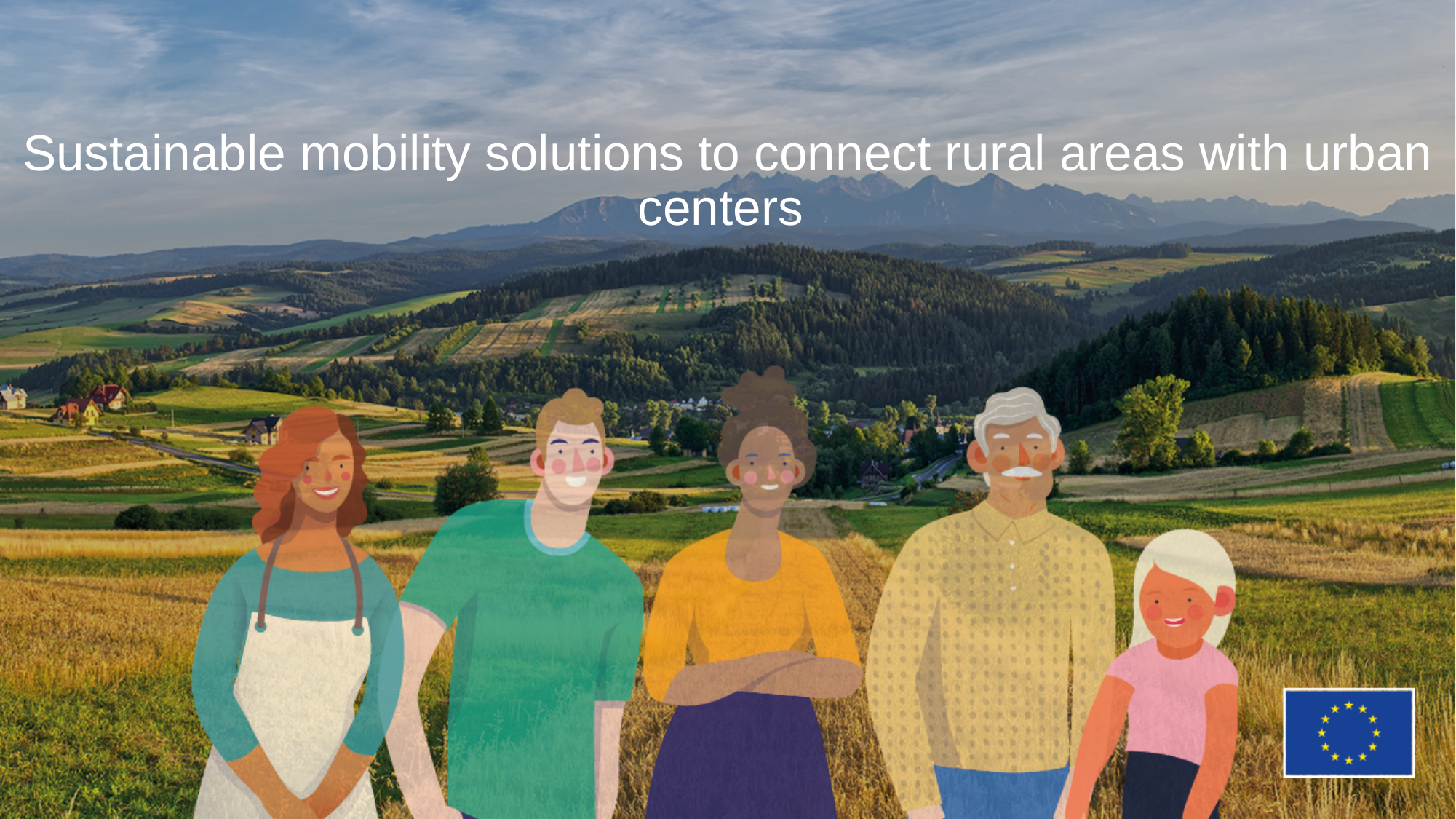

# Sustainable mobility solutions to connect rural areas with urban centers